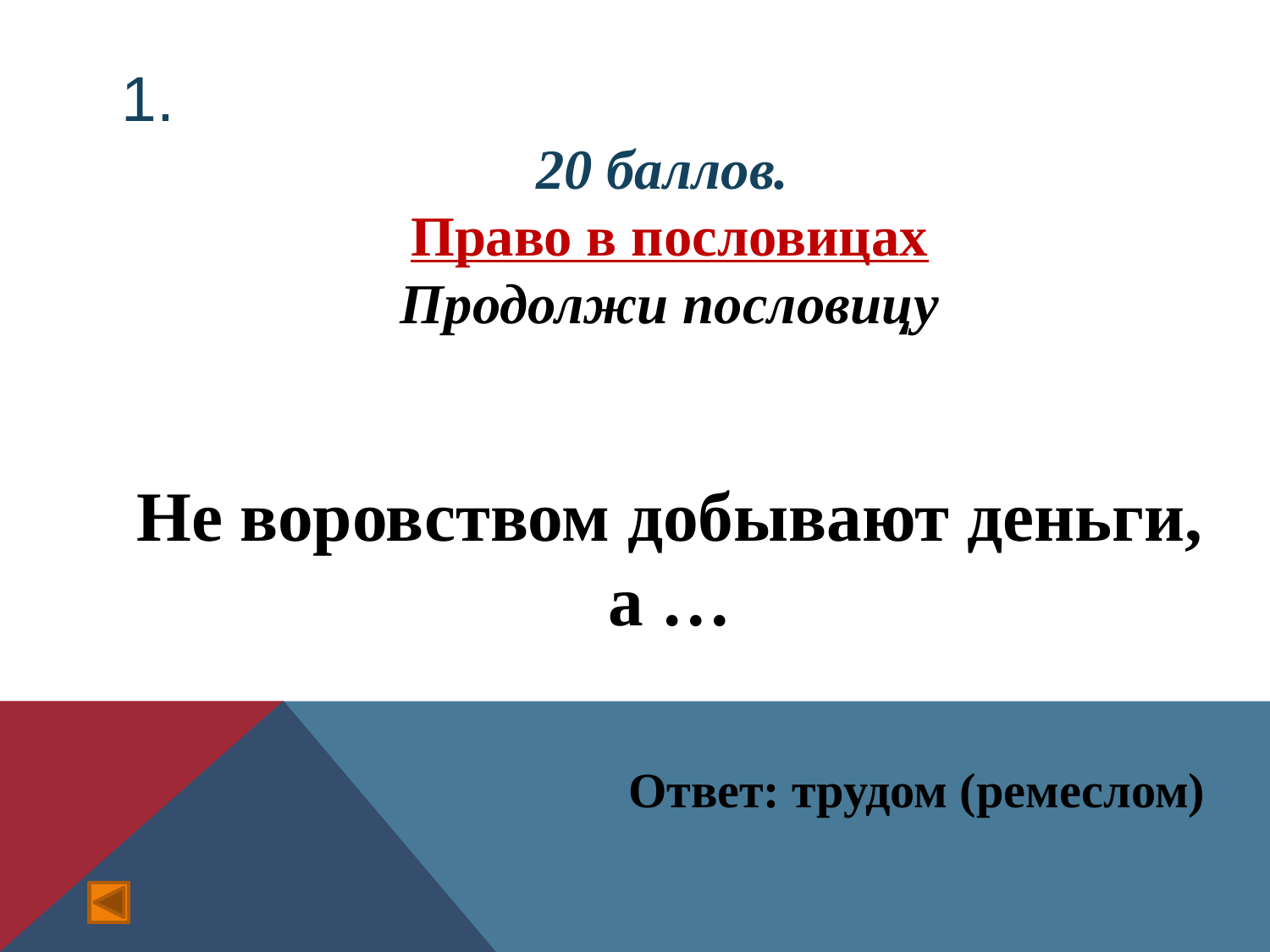

# 1.
20 баллов.
Право в пословицах
Продолжи пословицу

Не воровством добывают деньги, а …

Ответ: трудом (ремеслом)